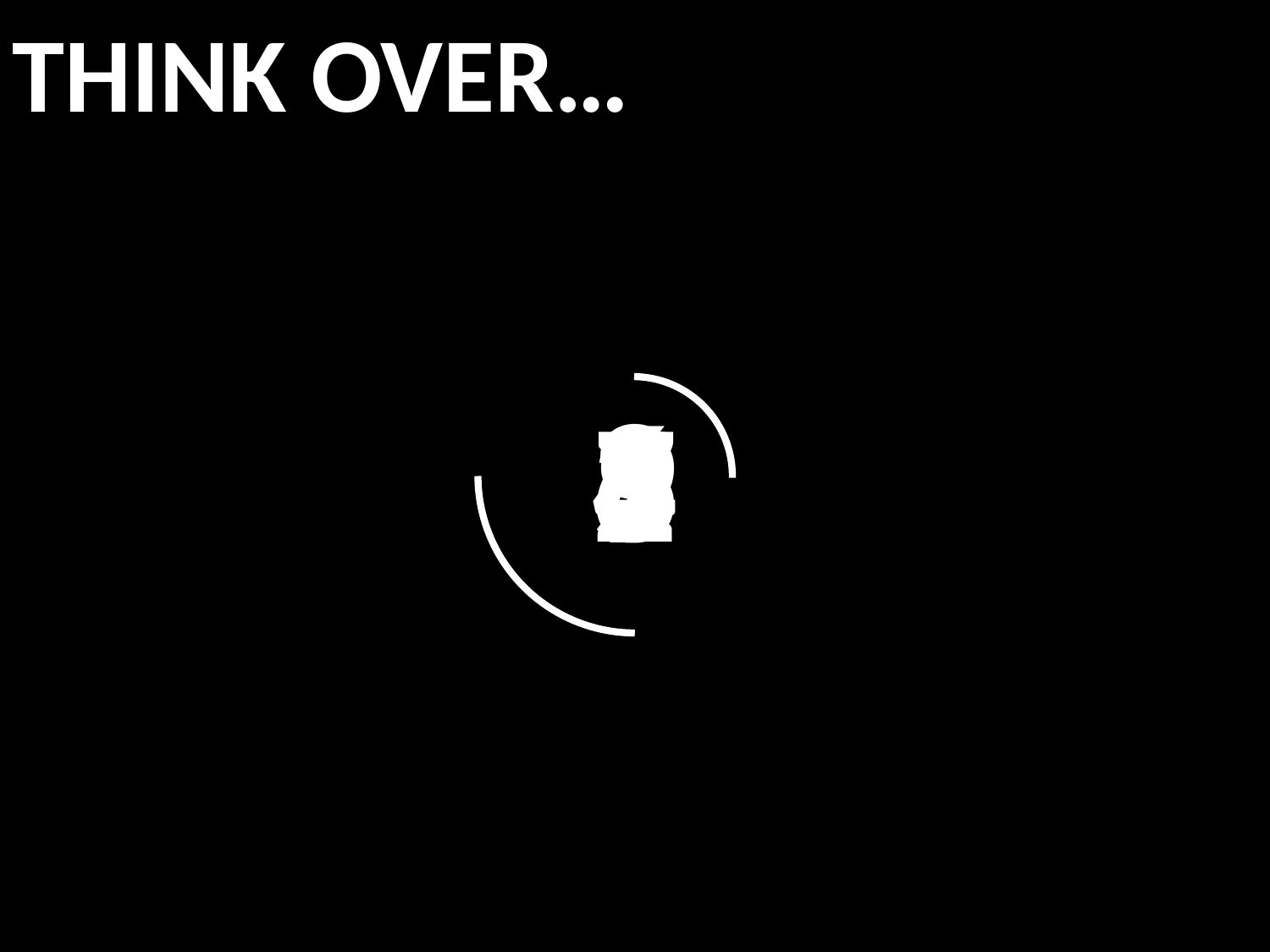

THINK OVER…

3
8
5
7
6
4
2
1
9